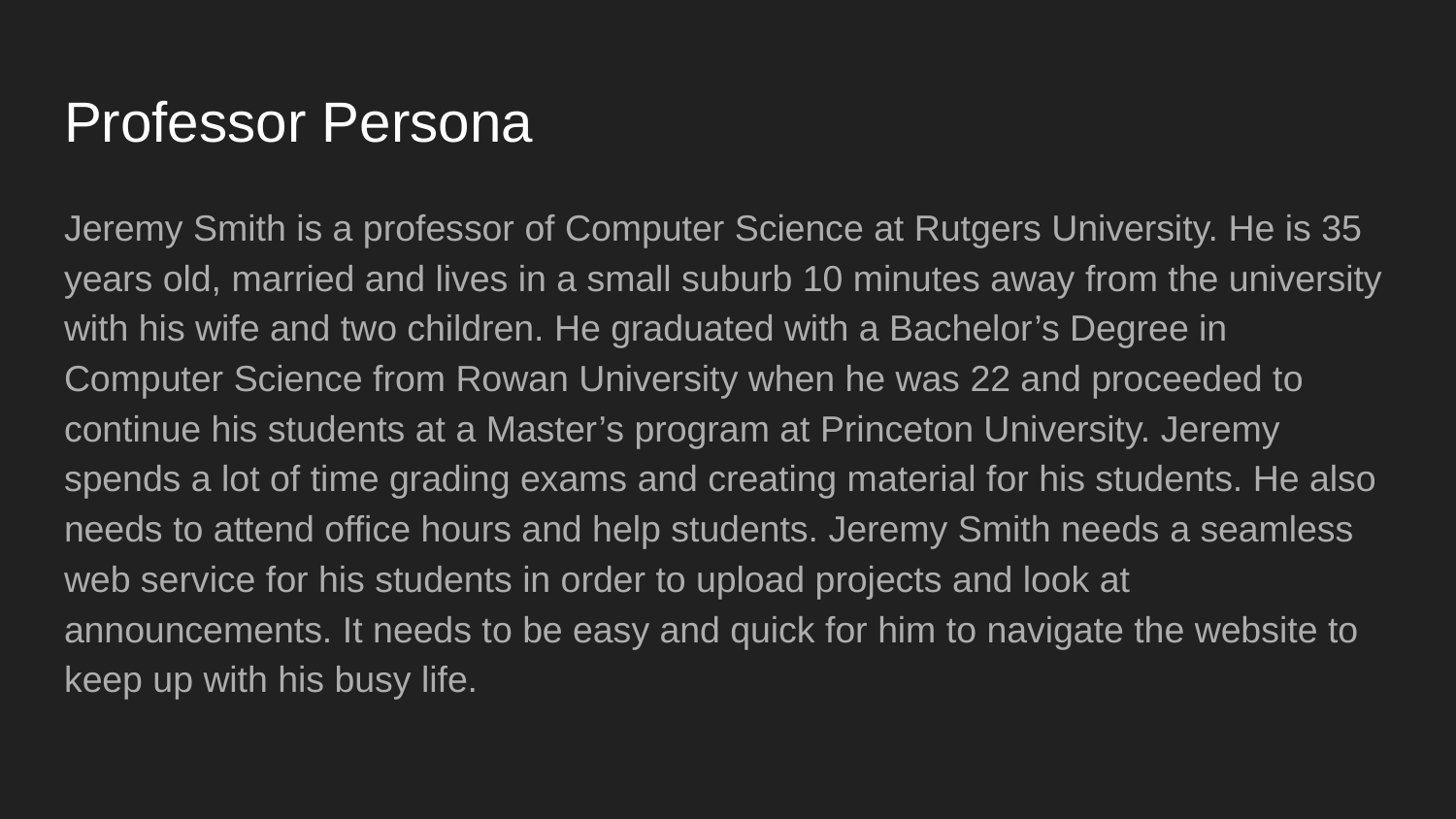

# Professor Persona
Jeremy Smith is a professor of Computer Science at Rutgers University. He is 35 years old, married and lives in a small suburb 10 minutes away from the university with his wife and two children. He graduated with a Bachelor’s Degree in Computer Science from Rowan University when he was 22 and proceeded to continue his students at a Master’s program at Princeton University. Jeremy spends a lot of time grading exams and creating material for his students. He also needs to attend office hours and help students. Jeremy Smith needs a seamless web service for his students in order to upload projects and look at announcements. It needs to be easy and quick for him to navigate the website to keep up with his busy life.